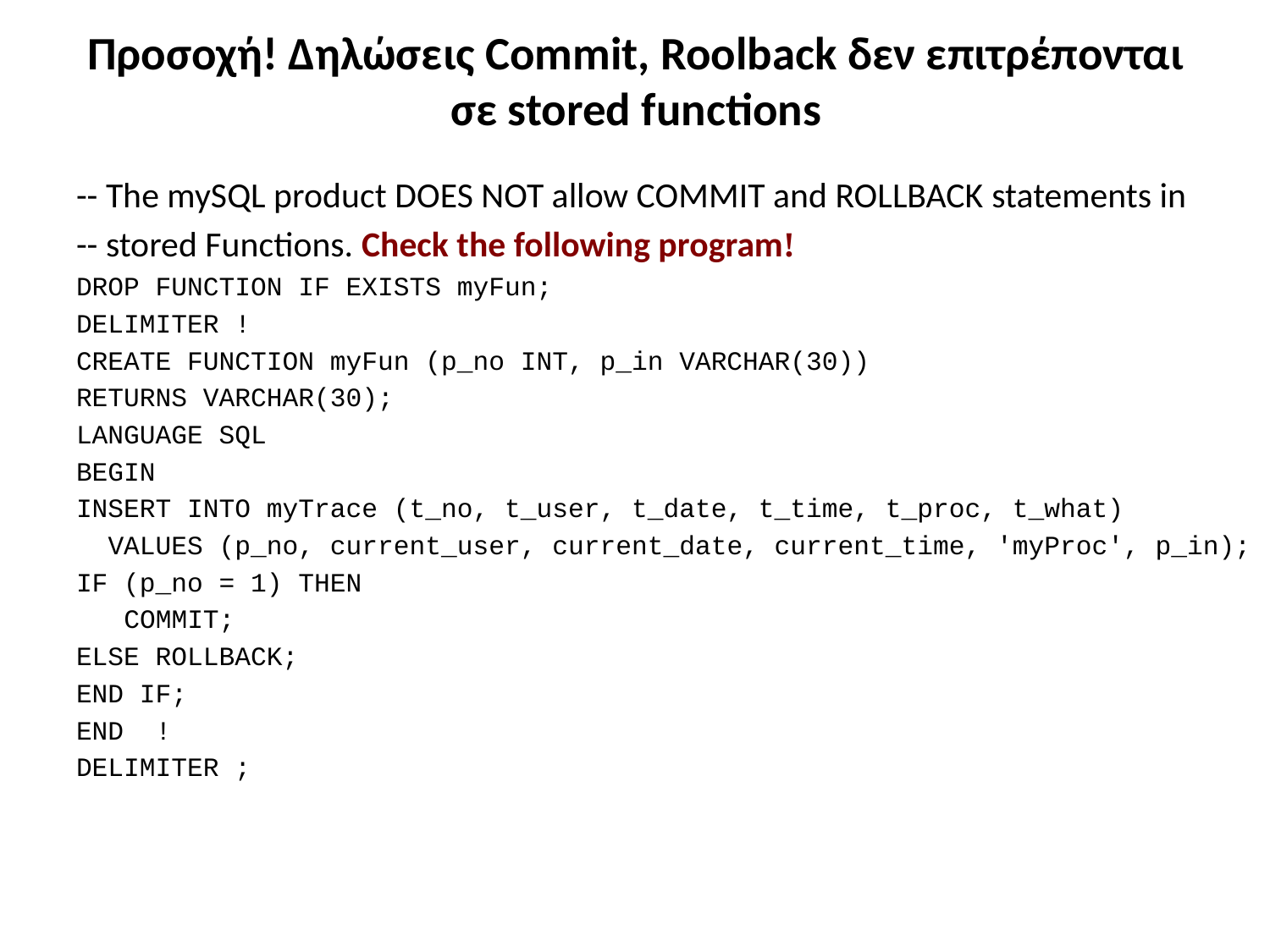

# Προσοχή! Δηλώσεις Commit, Roolback δεν επιτρέπονται σε stored functions
-- The mySQL product DOES NOT allow COMMIT and ROLLBACK statements in
-- stored Functions. Check the following program!
DROP FUNCTION IF EXISTS myFun;
DELIMITER !
CREATE FUNCTION myFun (p_no INT, p_in VARCHAR(30))
RETURNS VARCHAR(30);
LANGUAGE SQL
BEGIN
INSERT INTO myTrace (t_no, t_user, t_date, t_time, t_proc, t_what)
  VALUES (p_no, current_user, current_date, current_time, 'myProc', p_in);
IF (p_no = 1) THEN
   COMMIT;
ELSE ROLLBACK;
END IF;
END  !
DELIMITER ;